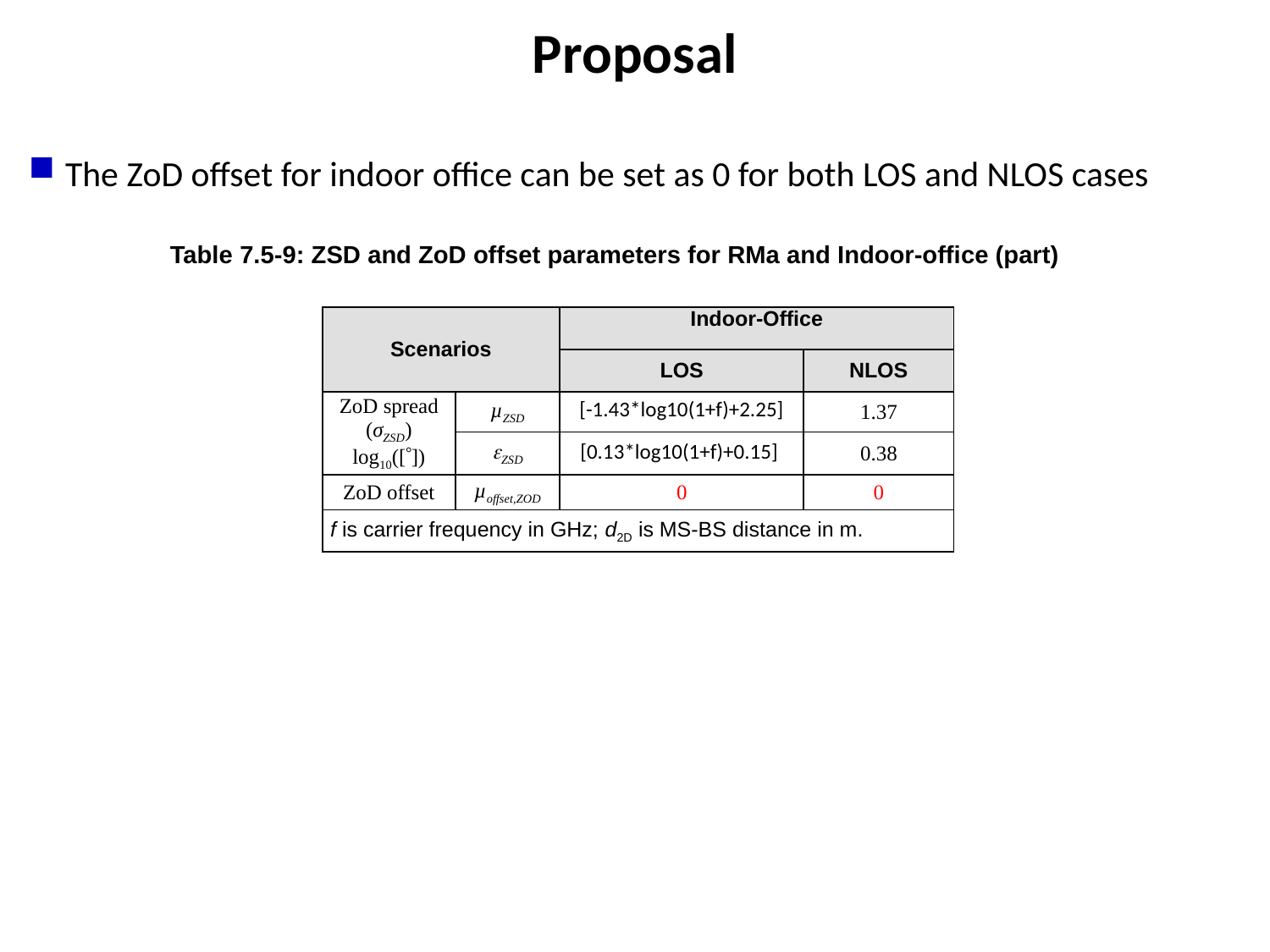

# Proposal
The ZoD offset for indoor office can be set as 0 for both LOS and NLOS cases

Table 7.5-9: ZSD and ZoD offset parameters for RMa and Indoor-office (part)
| Scenarios |  | Indoor-Office |  |
| --- | --- | --- | --- |
|  |  | LOS | NLOS |
| ZoD spread (σZSD) log10([°]) | µZSD | [-1.43\*log10(1+f)+2.25] | 1.37 |
|  | εZSD | [0.13\*log10(1+f)+0.15] | 0.38 |
| ZoD offset | µoffset,ZOD | 0 | 0 |
| f is carrier frequency in GHz; d2D is MS-BS distance in m. |  |  |  |